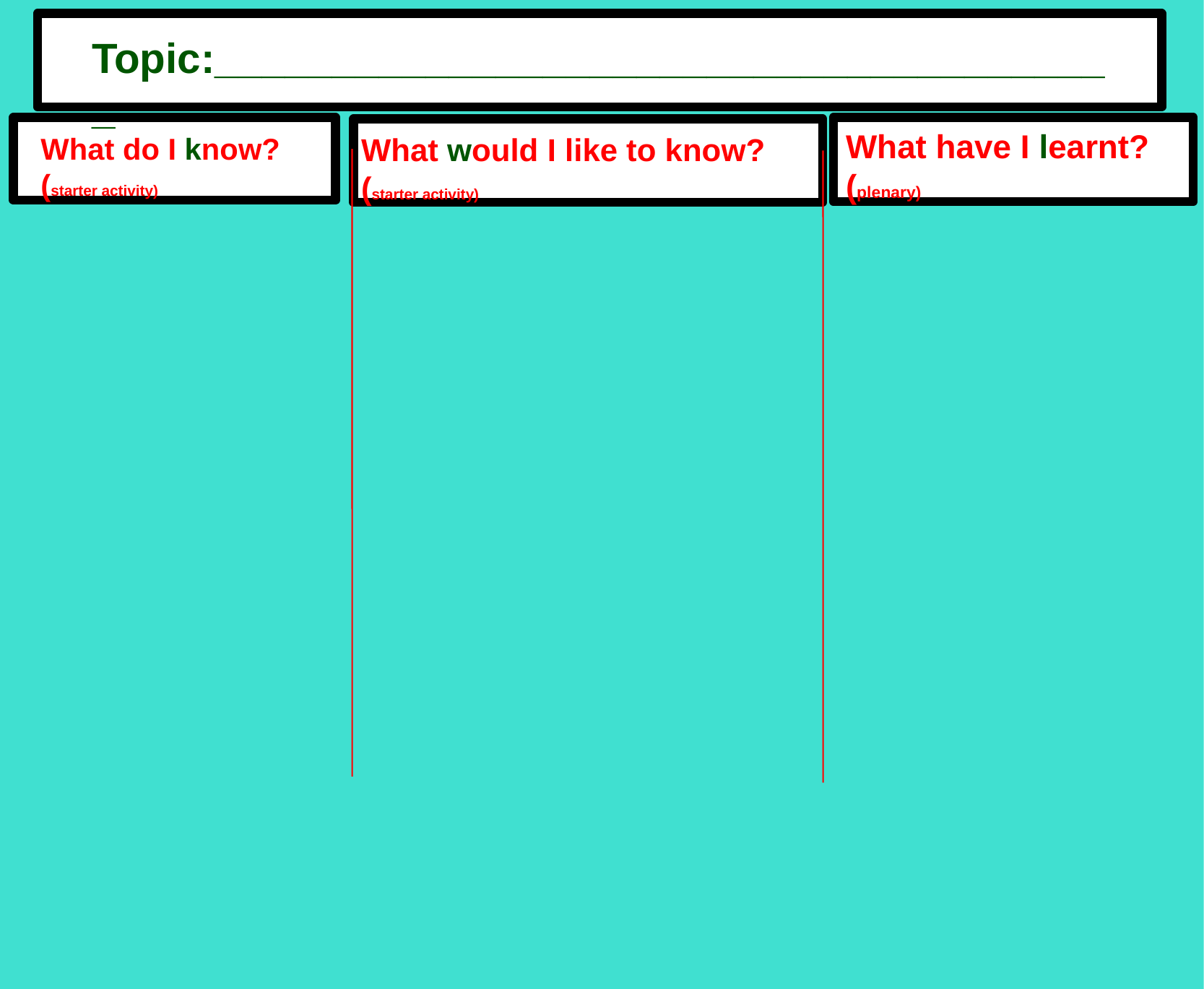

Topic:_______________________________________

What have I learnt?
(plenary)
What do I know?
(starter activity)
What would I like to know?
(starter activity)